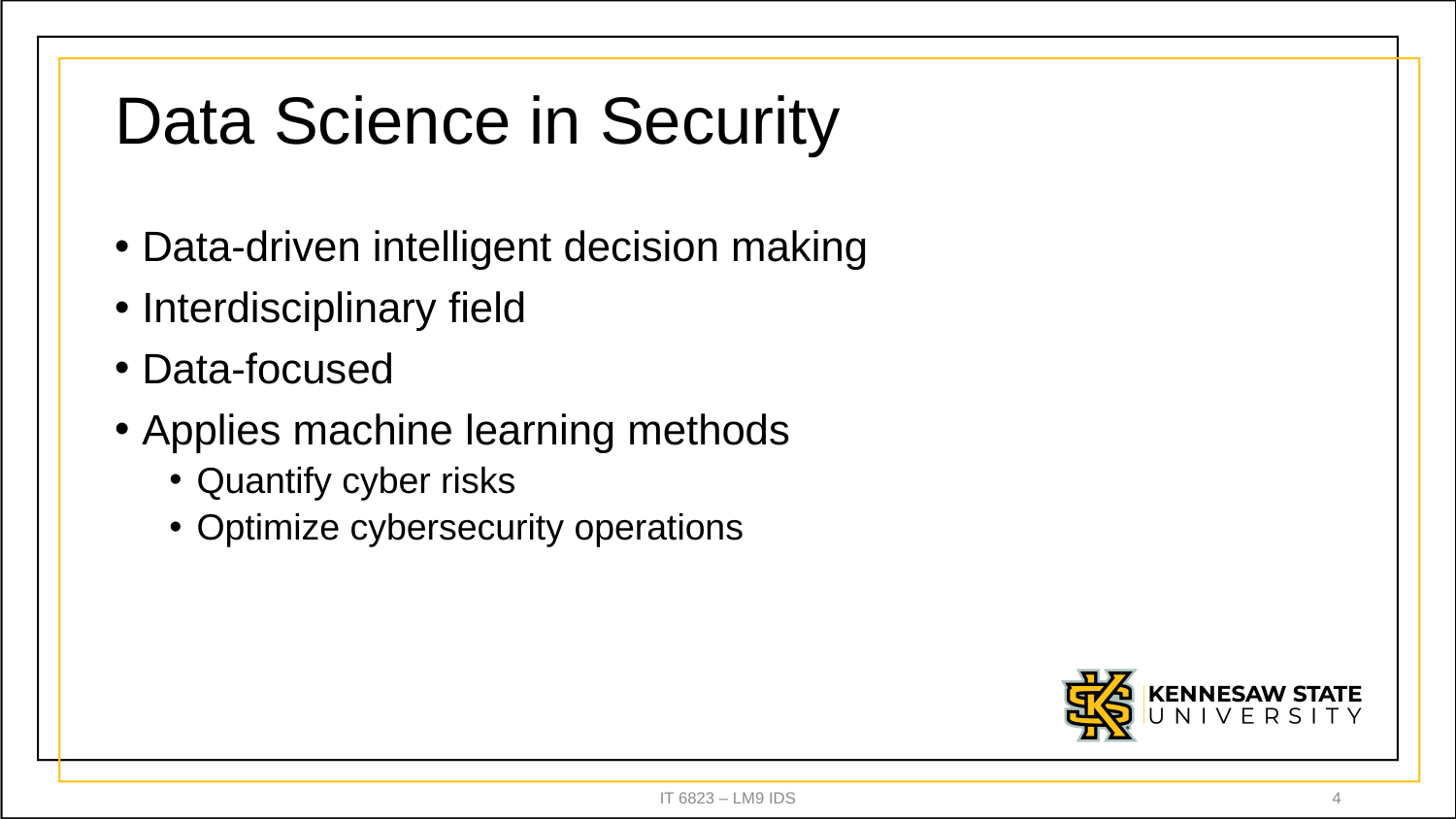

# Data Science in Security
Data-driven intelligent decision making
Interdisciplinary field
Data-focused
Applies machine learning methods
Quantify cyber risks
Optimize cybersecurity operations

IT 6823 – LM9 IDS
4